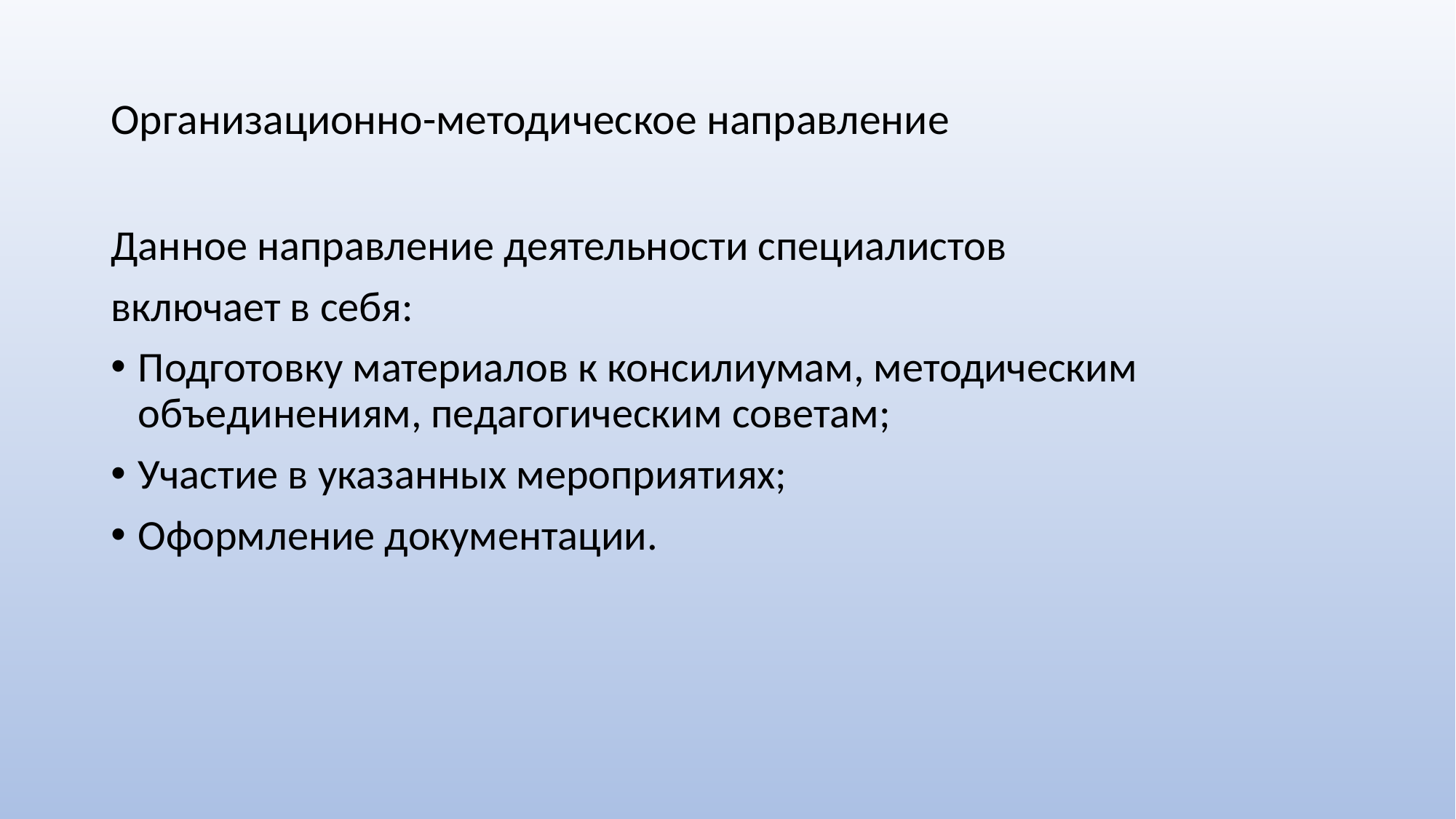

# Организационно-методическое направление
Данное направление деятельности специалистов
включает в себя:
Подготовку материалов к консилиумам, методическим объединениям, педагогическим советам;
Участие в указанных мероприятиях;
Оформление документации.